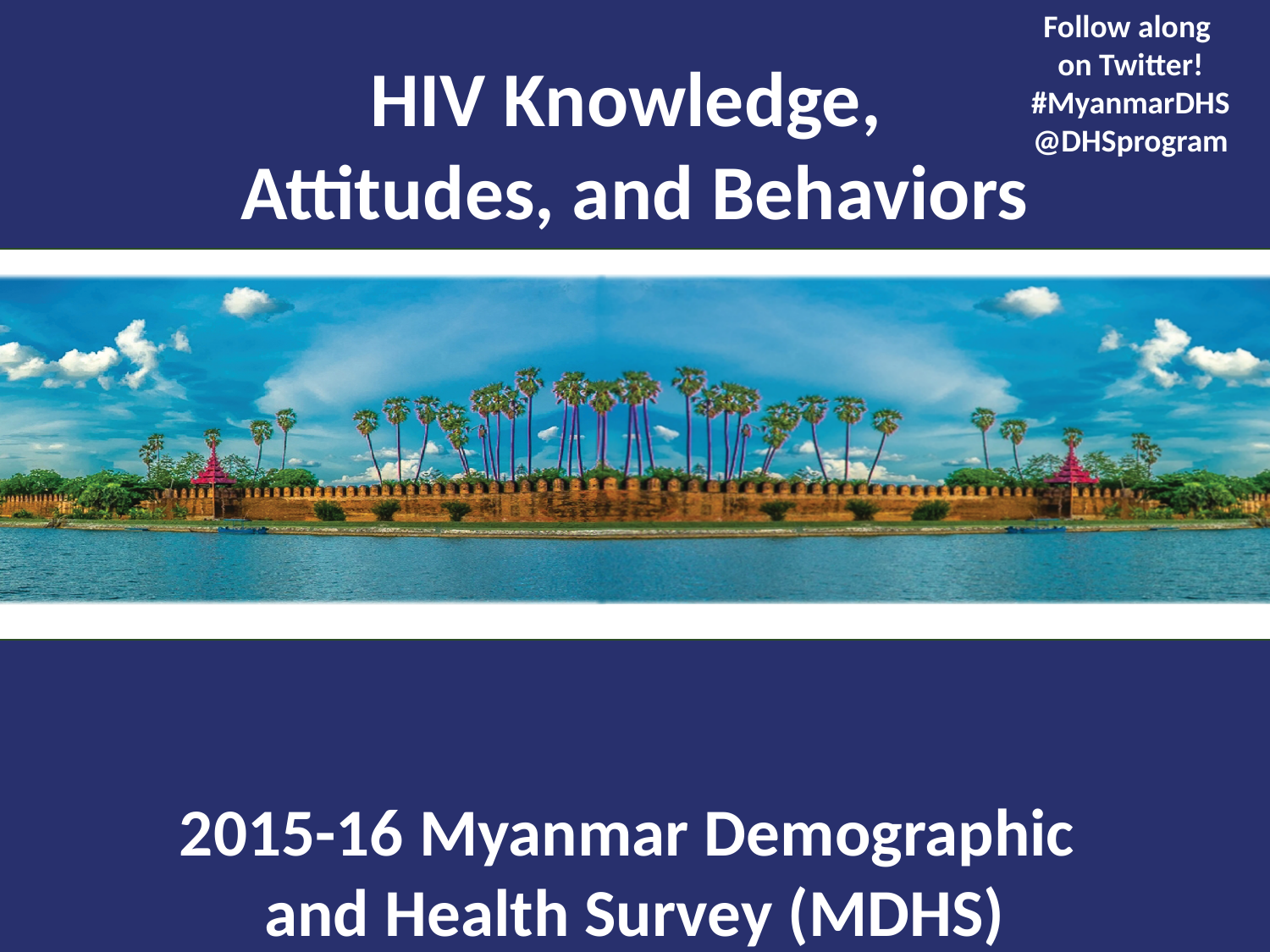

Follow along
on Twitter!
#MyanmarDHS
@DHSprogram
HIV Knowledge,
Attitudes, and Behaviors